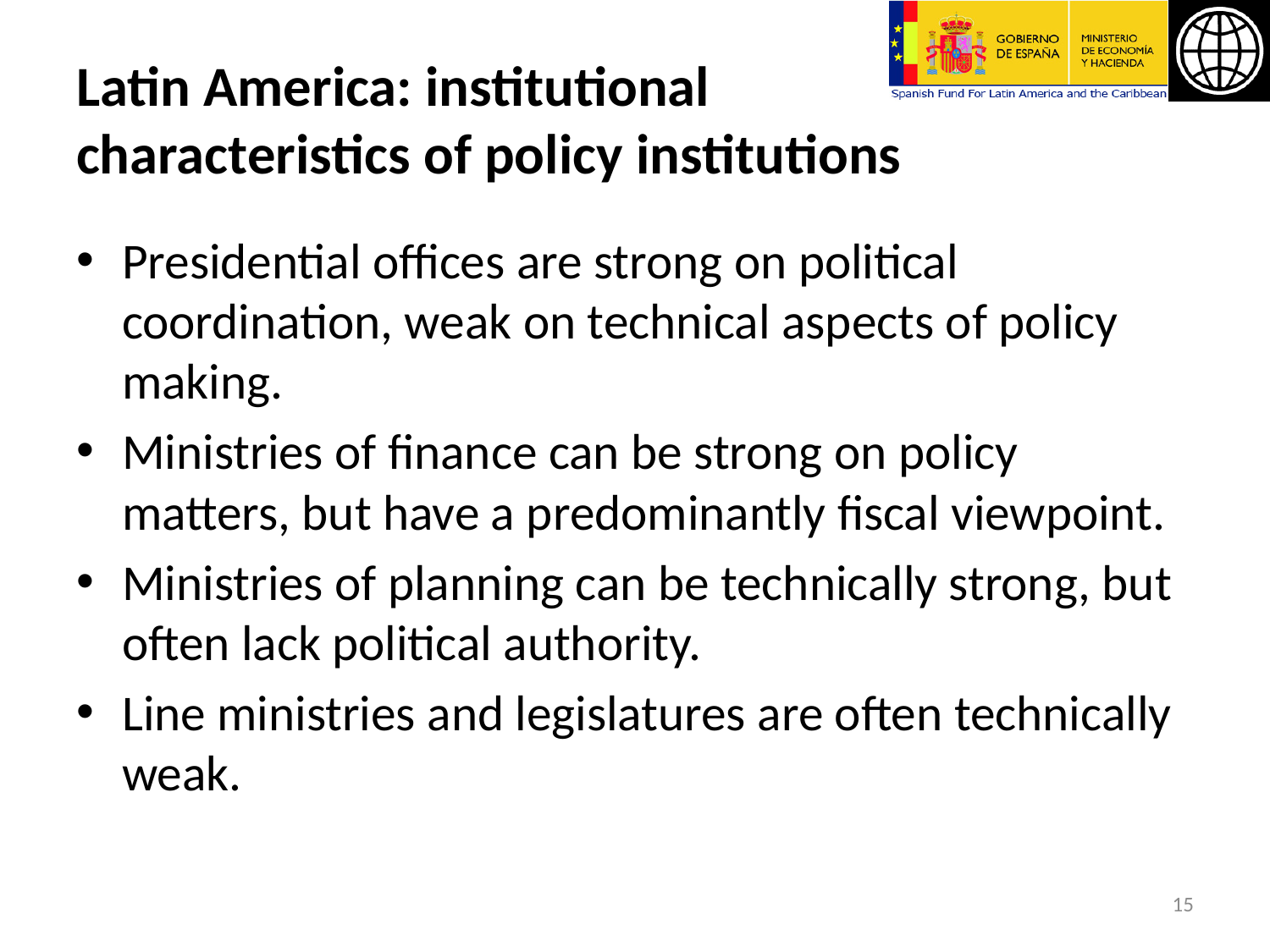

# Latin America: institutional characteristics of policy institutions
Presidential offices are strong on political coordination, weak on technical aspects of policy making.
Ministries of finance can be strong on policy matters, but have a predominantly fiscal viewpoint.
Ministries of planning can be technically strong, but often lack political authority.
Line ministries and legislatures are often technically weak.
15